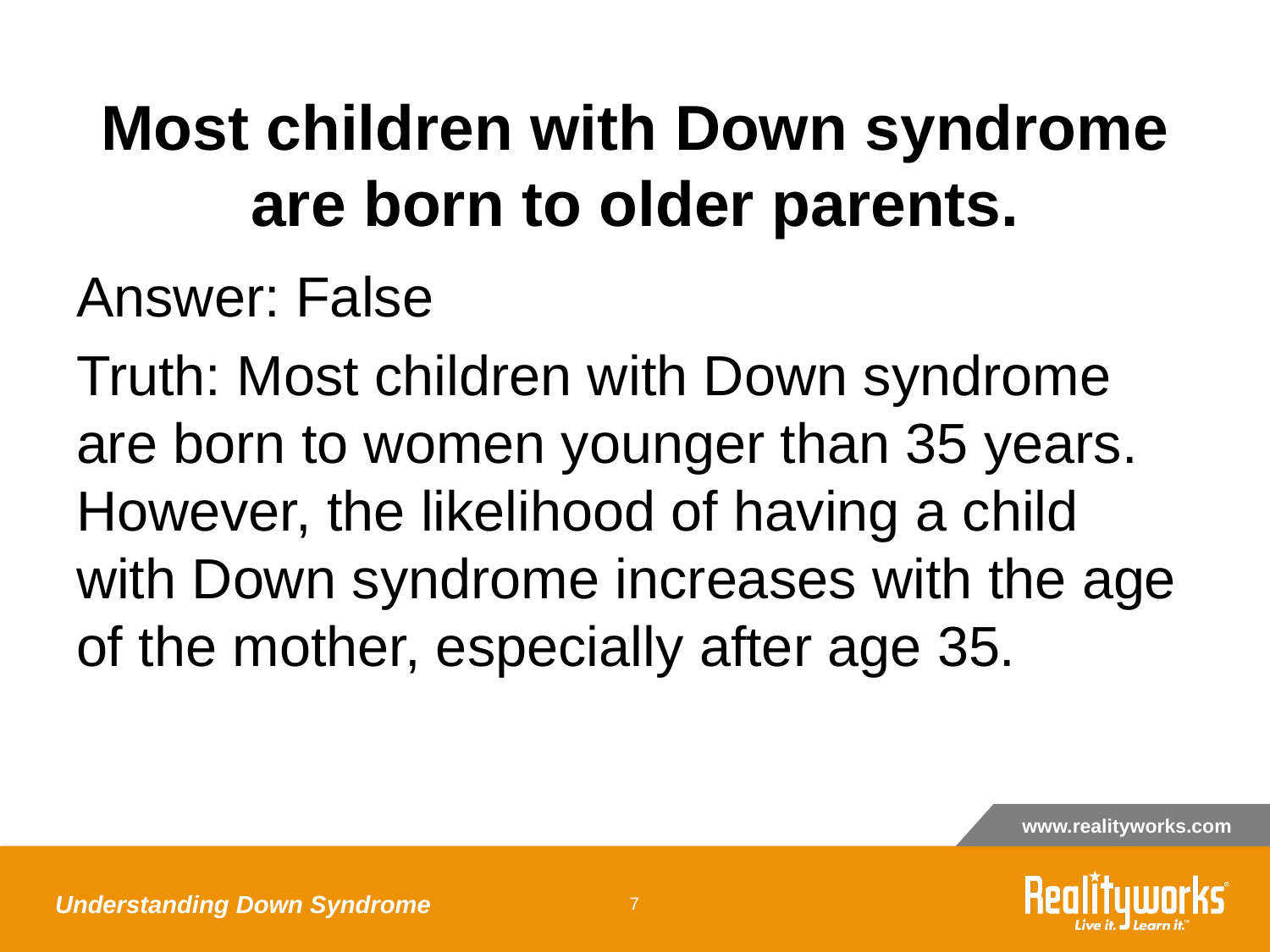

# Most children with Down syndrome are born to older parents.
Answer: False
Truth: Most children with Down syndrome are born to women younger than 35 years. However, the likelihood of having a child with Down syndrome increases with the age of the mother, especially after age 35.
Understanding Down Syndrome
7